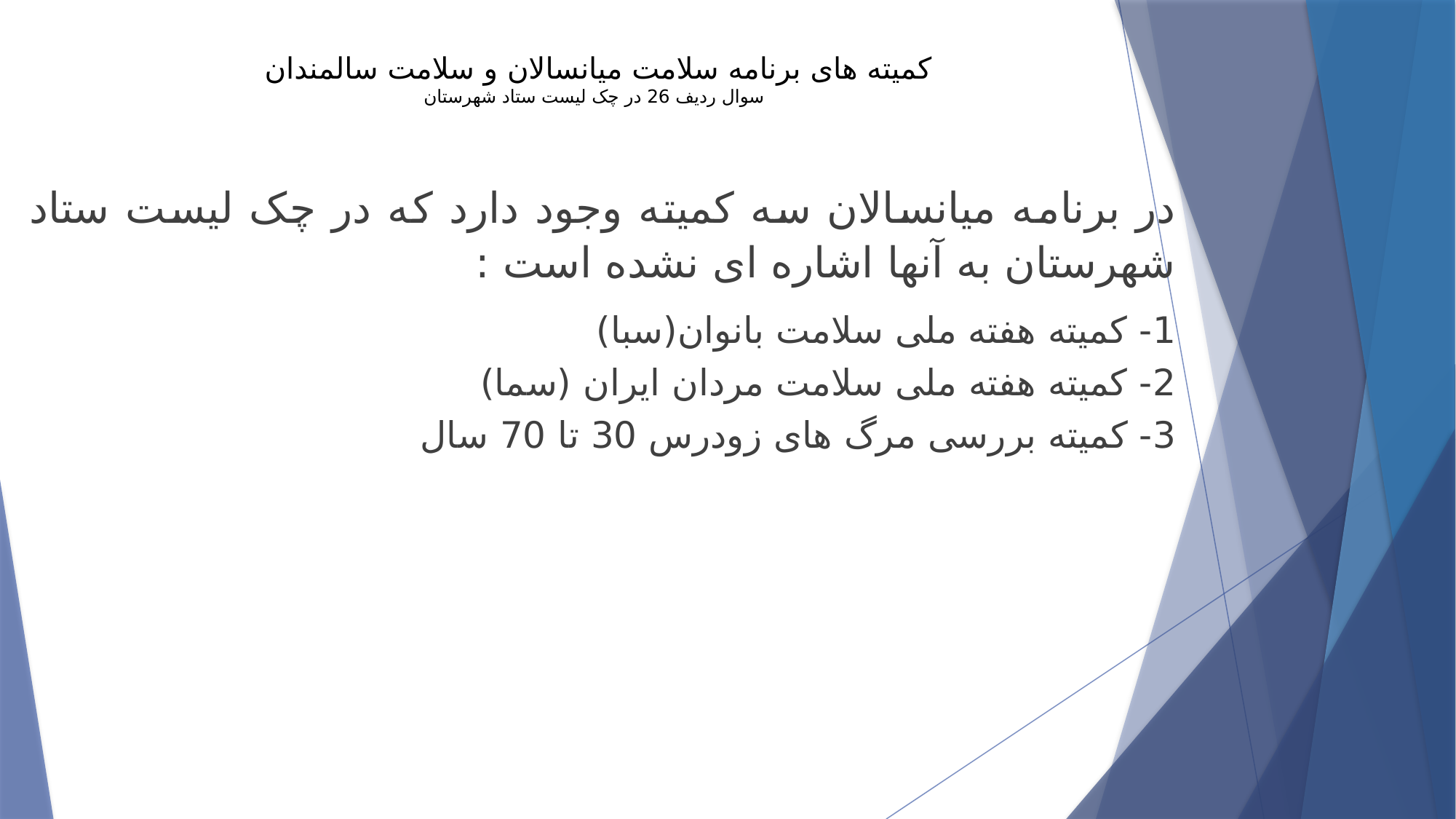

# کمیته های برنامه سلامت میانسالان و سلامت سالمندان سوال ردیف 26 در چک لیست ستاد شهرستان
در برنامه میانسالان سه کمیته وجود دارد که در چک لیست ستاد شهرستان به آنها اشاره ای نشده است :
1- کمیته هفته ملی سلامت بانوان(سبا)
2- کمیته هفته ملی سلامت مردان ایران (سما)
3- کمیته بررسی مرگ های زودرس 30 تا 70 سال